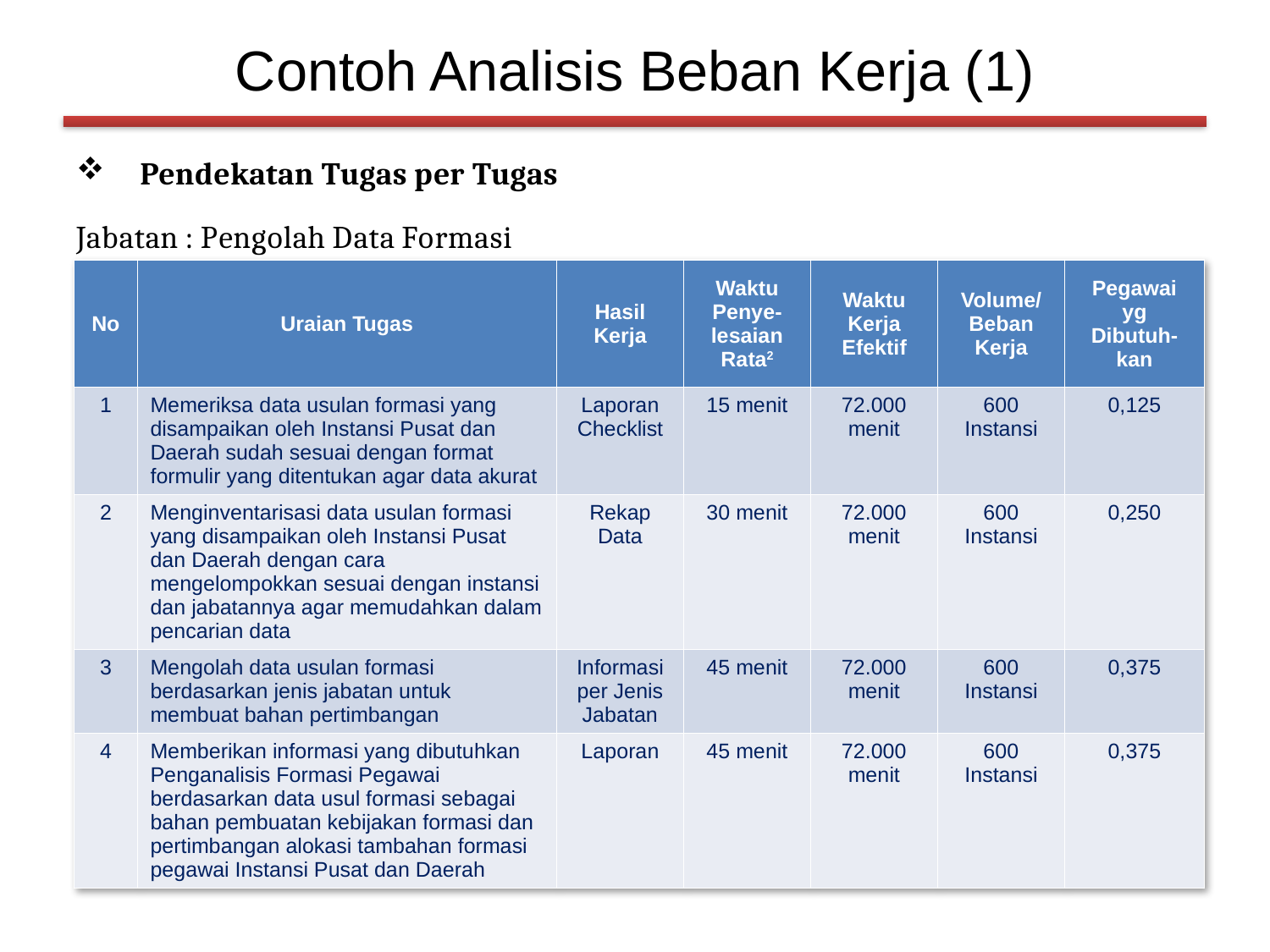

# Contoh Analisis Beban Kerja (1)

Pendekatan Tugas per Tugas

Jabatan : Pengolah Data Formasi
| No | Uraian Tugas | Hasil Kerja | Waktu Penye-lesaian Rata2 | Waktu Kerja Efektif | Volume/ Beban Kerja | Pegawai yg Dibutuh-kan |
| --- | --- | --- | --- | --- | --- | --- |
| 1 | Memeriksa data usulan formasi yang disampaikan oleh Instansi Pusat dan Daerah sudah sesuai dengan format formulir yang ditentukan agar data akurat | Laporan Checklist | 15 menit | 72.000 menit | 600 Instansi | 0,125 |
| 2 | Menginventarisasi data usulan formasi yang disampaikan oleh Instansi Pusat dan Daerah dengan cara mengelompokkan sesuai dengan instansi dan jabatannya agar memudahkan dalam pencarian data | Rekap Data | 30 menit | 72.000 menit | 600 Instansi | 0,250 |
| 3 | Mengolah data usulan formasi berdasarkan jenis jabatan untuk membuat bahan pertimbangan | Informasi per Jenis Jabatan | 45 menit | 72.000 menit | 600 Instansi | 0,375 |
| 4 | Memberikan informasi yang dibutuhkan Penganalisis Formasi Pegawai berdasarkan data usul formasi sebagai bahan pembuatan kebijakan formasi dan pertimbangan alokasi tambahan formasi pegawai Instansi Pusat dan Daerah | Laporan | 45 menit | 72.000 menit | 600 Instansi | 0,375 |